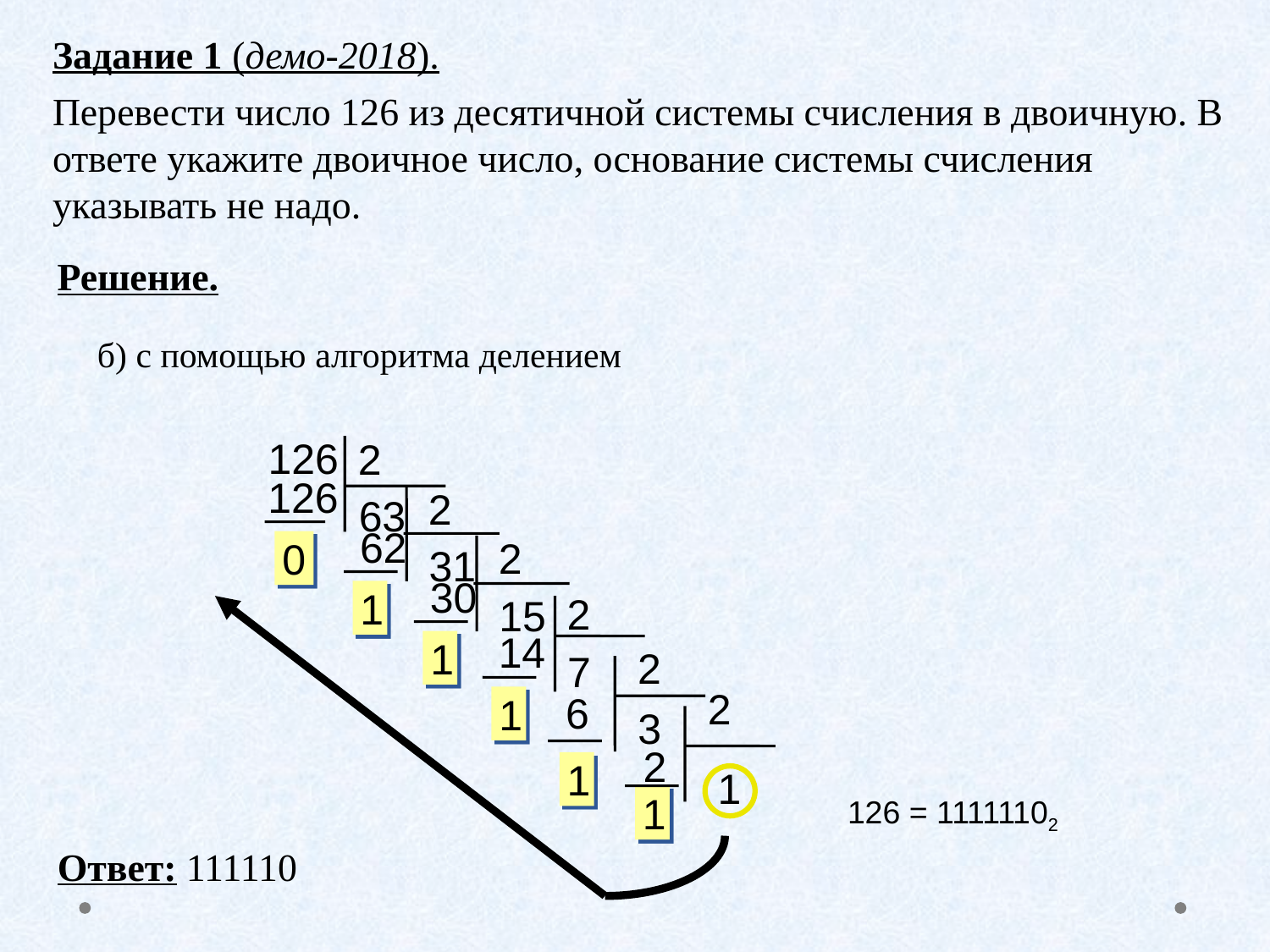

Задание 1 (демо-2018).
Перевести число 126 из десятичной системы счисления в двоичную. В ответе укажите двоичное число, основание системы счисления указывать не надо.
Решение.
б) с помощью алгоритма делением
126
2

126
63

0
2

 62
31

1
2

 30
15

1
2

2
2
 14
7

 6
1
3
 2

1
1

1

126 = 11111102
Ответ: 111110